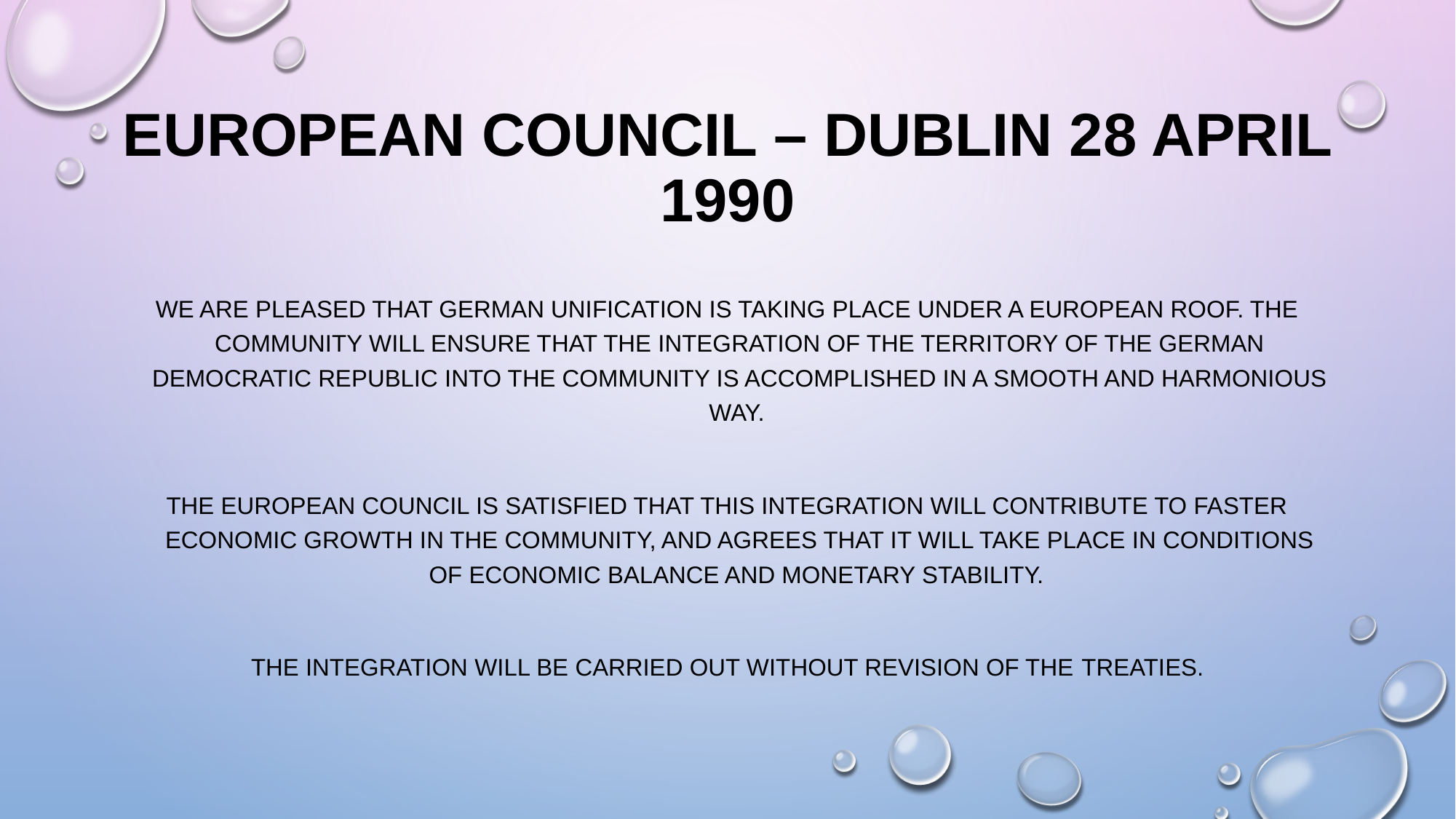

# EUROPEAN COUNCIL – DUBLIN 28 APRIL 1990
We are pleased that German unification is taking place under a European roof. The Community will ensure that the integration of the territory of the German Democratic Republic into the Community is accomplished in a smooth and harmonious way.

The European Council is satisfied that this integration will contribute to faster economic growth in the Community, and agrees that it will take place in conditions of economic balance and monetary stability.

The integration will be carried out without revision of the Treaties.